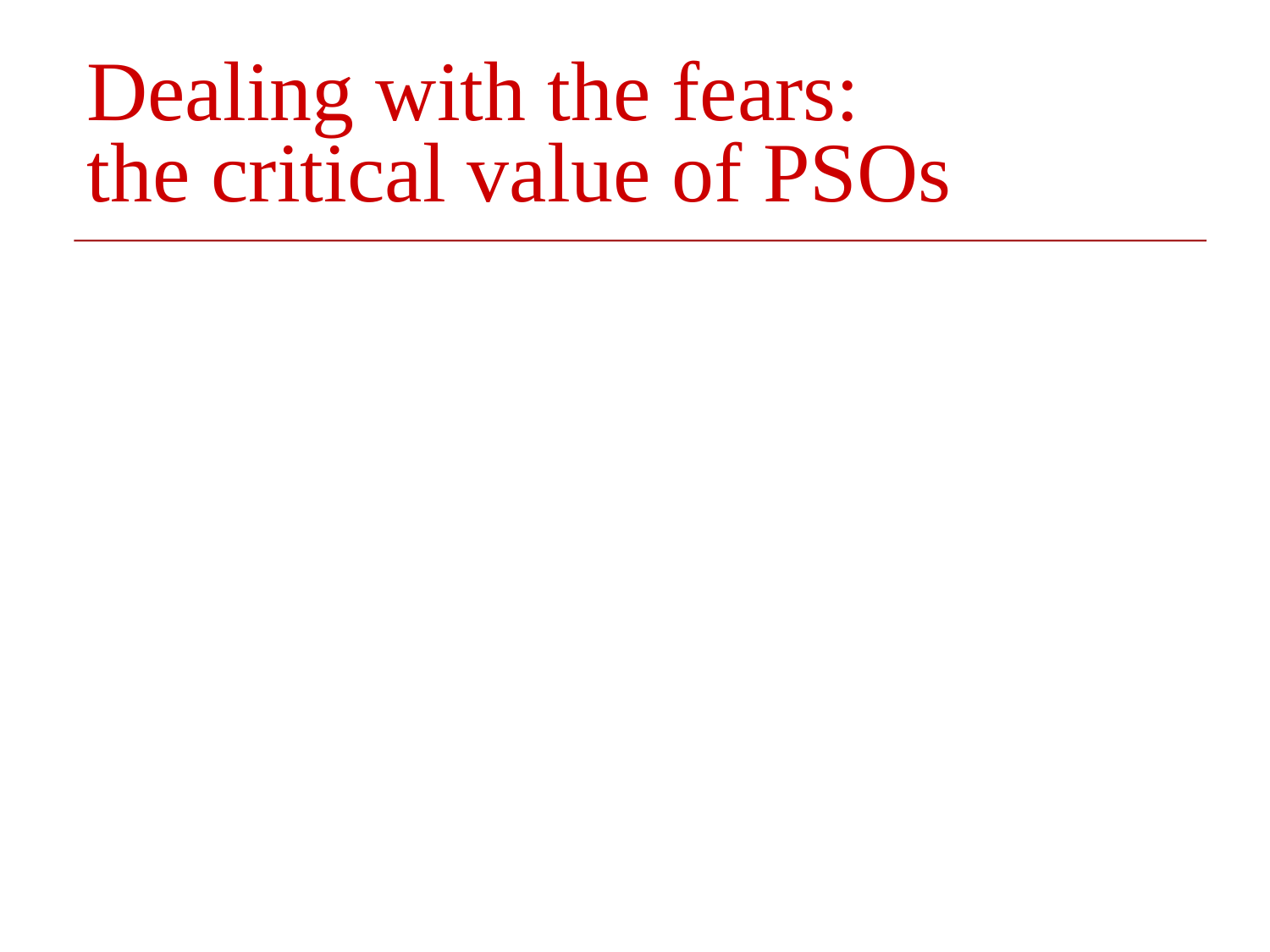

# Dealing with the fears: the critical value of PSOs